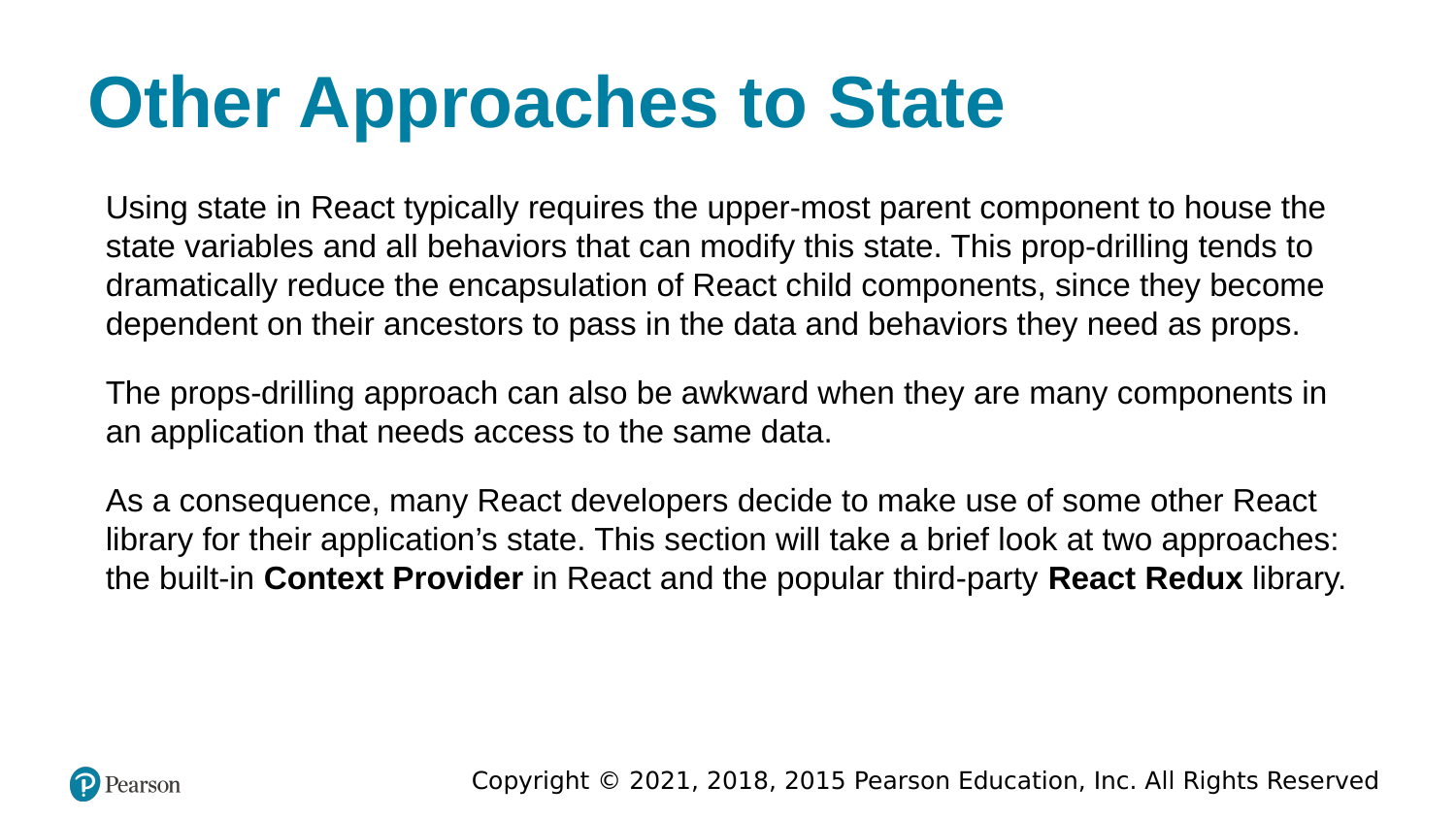

# Other Approaches to State
Using state in React typically requires the upper-most parent component to house the state variables and all behaviors that can modify this state. This prop-drilling tends to dramatically reduce the encapsulation of React child components, since they become dependent on their ancestors to pass in the data and behaviors they need as props.
The props-drilling approach can also be awkward when they are many components in an application that needs access to the same data.
As a consequence, many React developers decide to make use of some other React library for their application’s state. This section will take a brief look at two approaches: the built-in Context Provider in React and the popular third-party React Redux library.